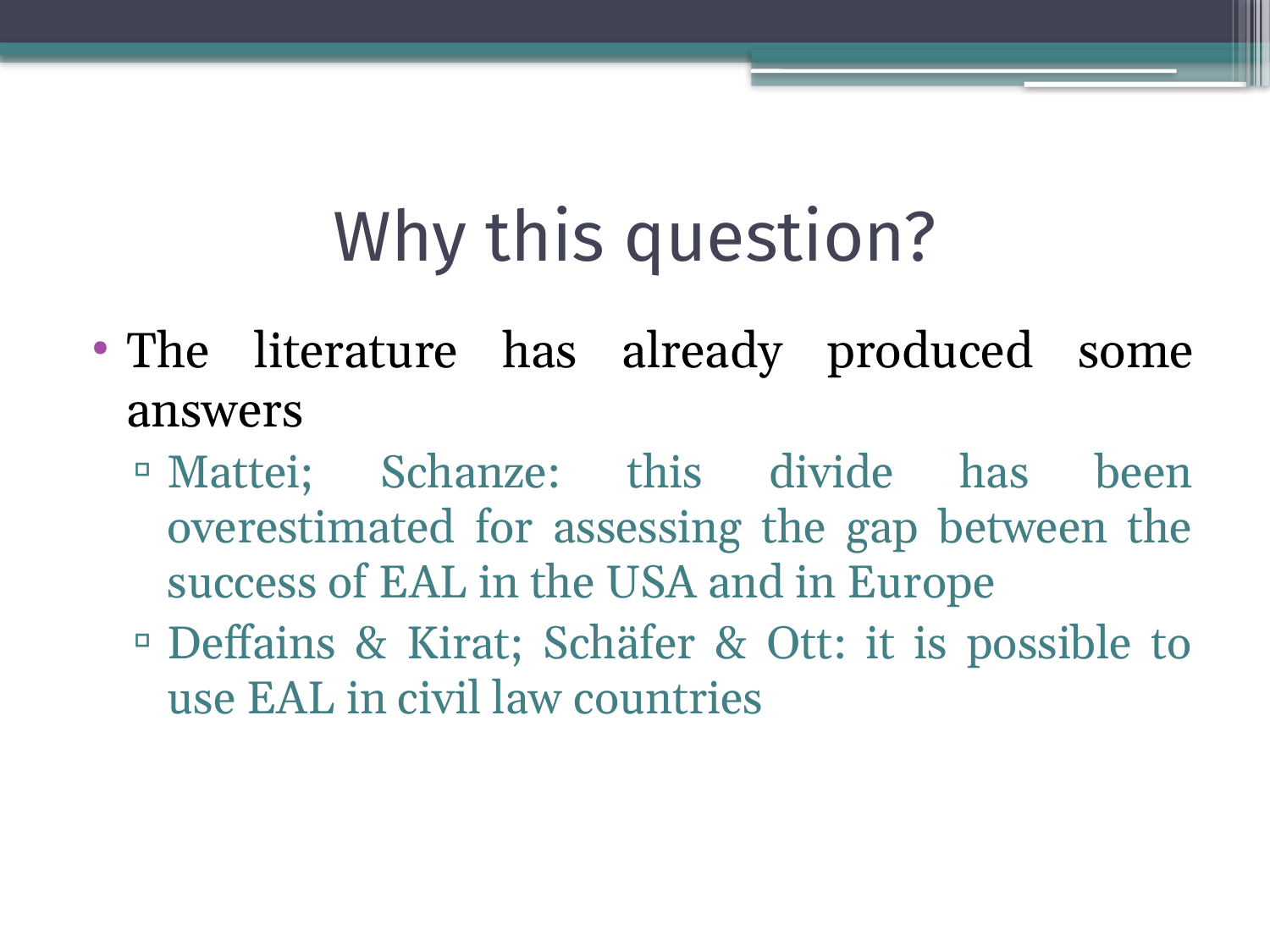

# Why this question?
The literature has already produced some answers
Mattei; Schanze: this divide has been overestimated for assessing the gap between the success of EAL in the USA and in Europe
Deffains & Kirat; Schäfer & Ott: it is possible to use EAL in civil law countries